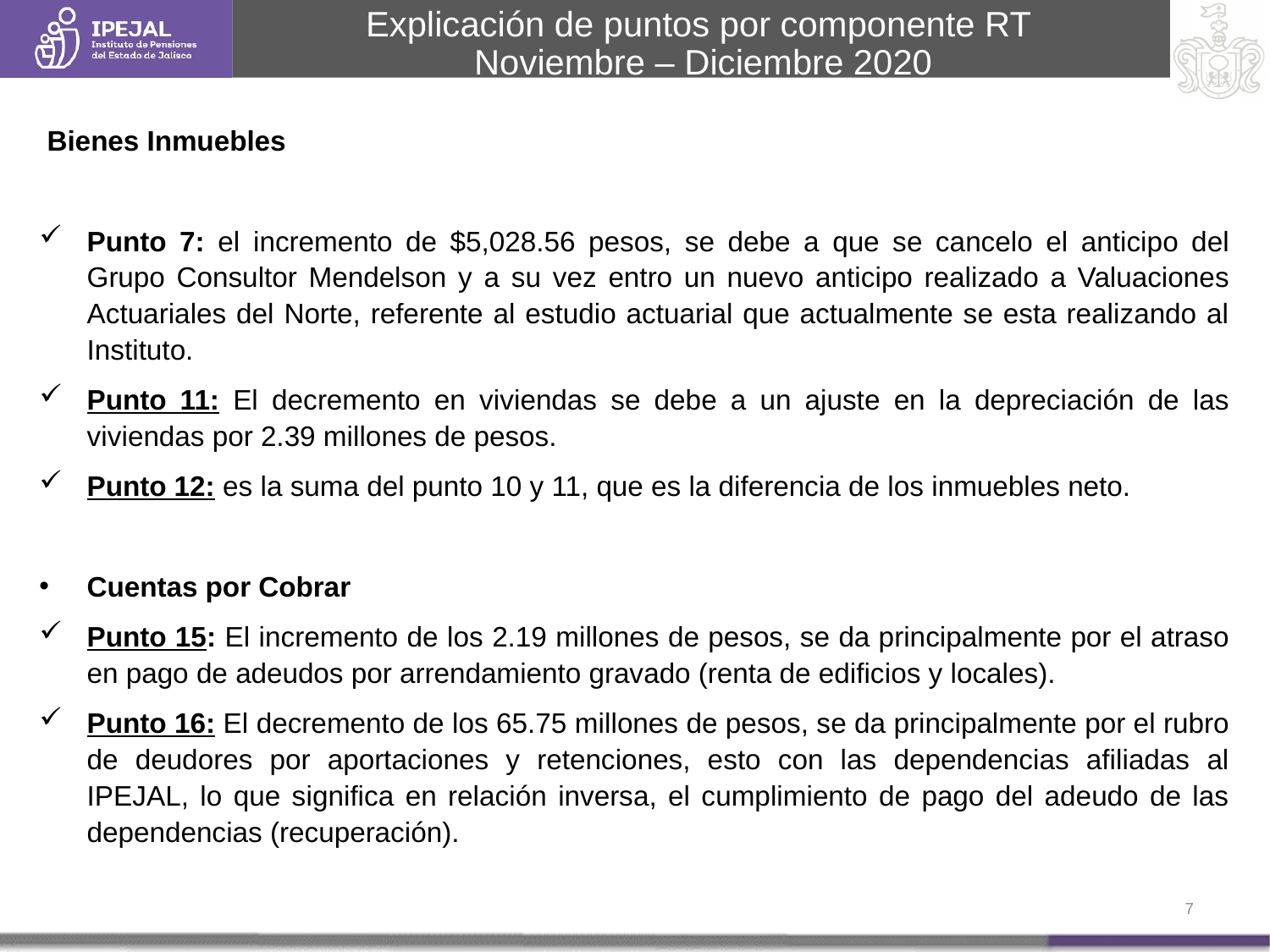

Explicación de puntos por componente RT
Noviembre – Diciembre 2020
 Bienes Inmuebles

Punto 7: el incremento de $5,028.56 pesos, se debe a que se cancelo el anticipo del Grupo Consultor Mendelson y a su vez entro un nuevo anticipo realizado a Valuaciones Actuariales del Norte, referente al estudio actuarial que actualmente se esta realizando al Instituto.
Punto 11: El decremento en viviendas se debe a un ajuste en la depreciación de las viviendas por 2.39 millones de pesos.
Punto 12: es la suma del punto 10 y 11, que es la diferencia de los inmuebles neto.

Cuentas por Cobrar
Punto 15: El incremento de los 2.19 millones de pesos, se da principalmente por el atraso en pago de adeudos por arrendamiento gravado (renta de edificios y locales).
Punto 16: El decremento de los 65.75 millones de pesos, se da principalmente por el rubro de deudores por aportaciones y retenciones, esto con las dependencias afiliadas al IPEJAL, lo que significa en relación inversa, el cumplimiento de pago del adeudo de las dependencias (recuperación).
7